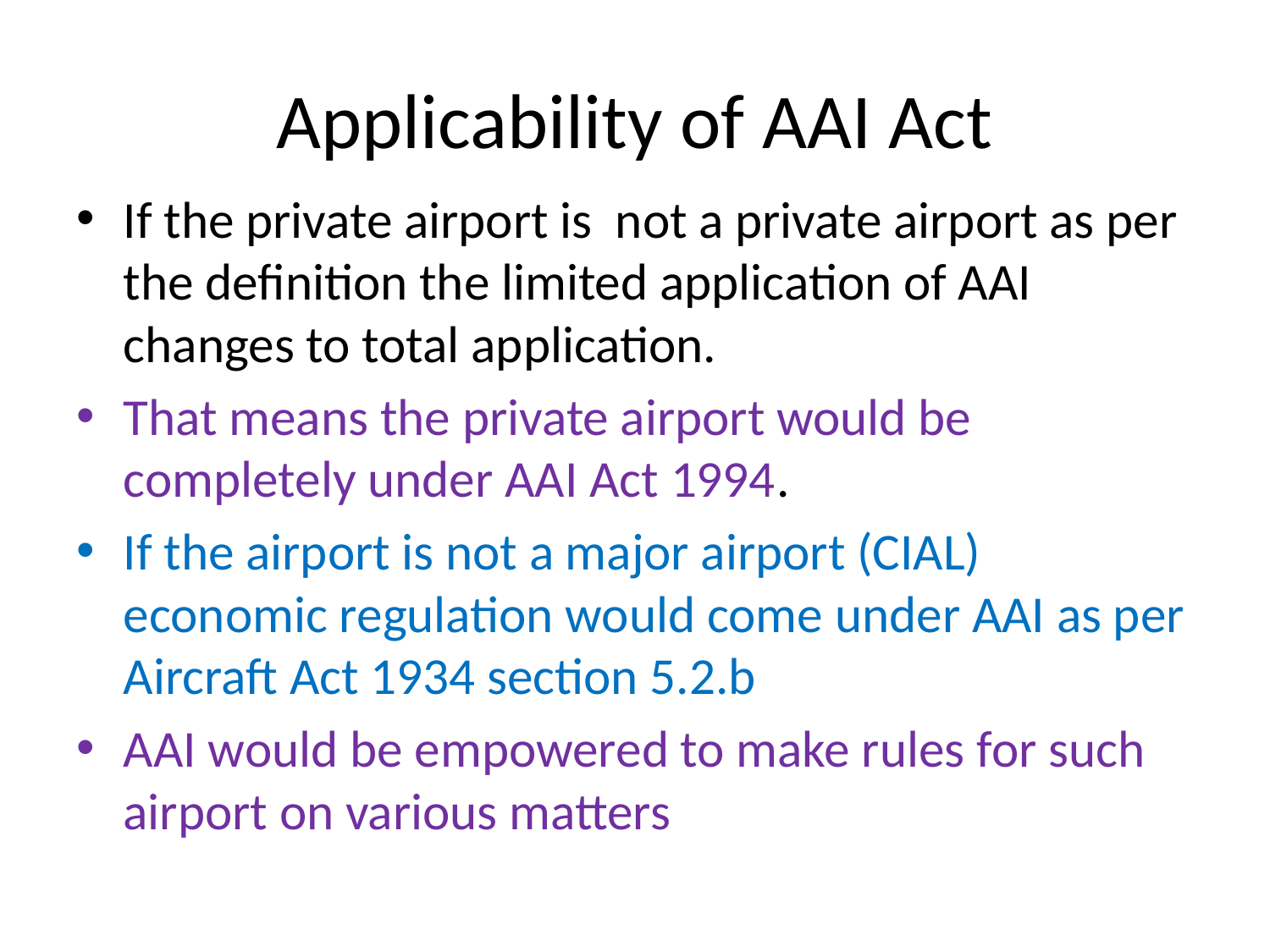

# Applicability of AAI Act
If the private airport is  not a private airport as per the definition the limited application of AAI changes to total application.
That means the private airport would be completely under AAI Act 1994.
If the airport is not a major airport (CIAL)  economic regulation would come under AAI as per Aircraft Act 1934 section 5.2.b
AAI would be empowered to make rules for such airport on various matters